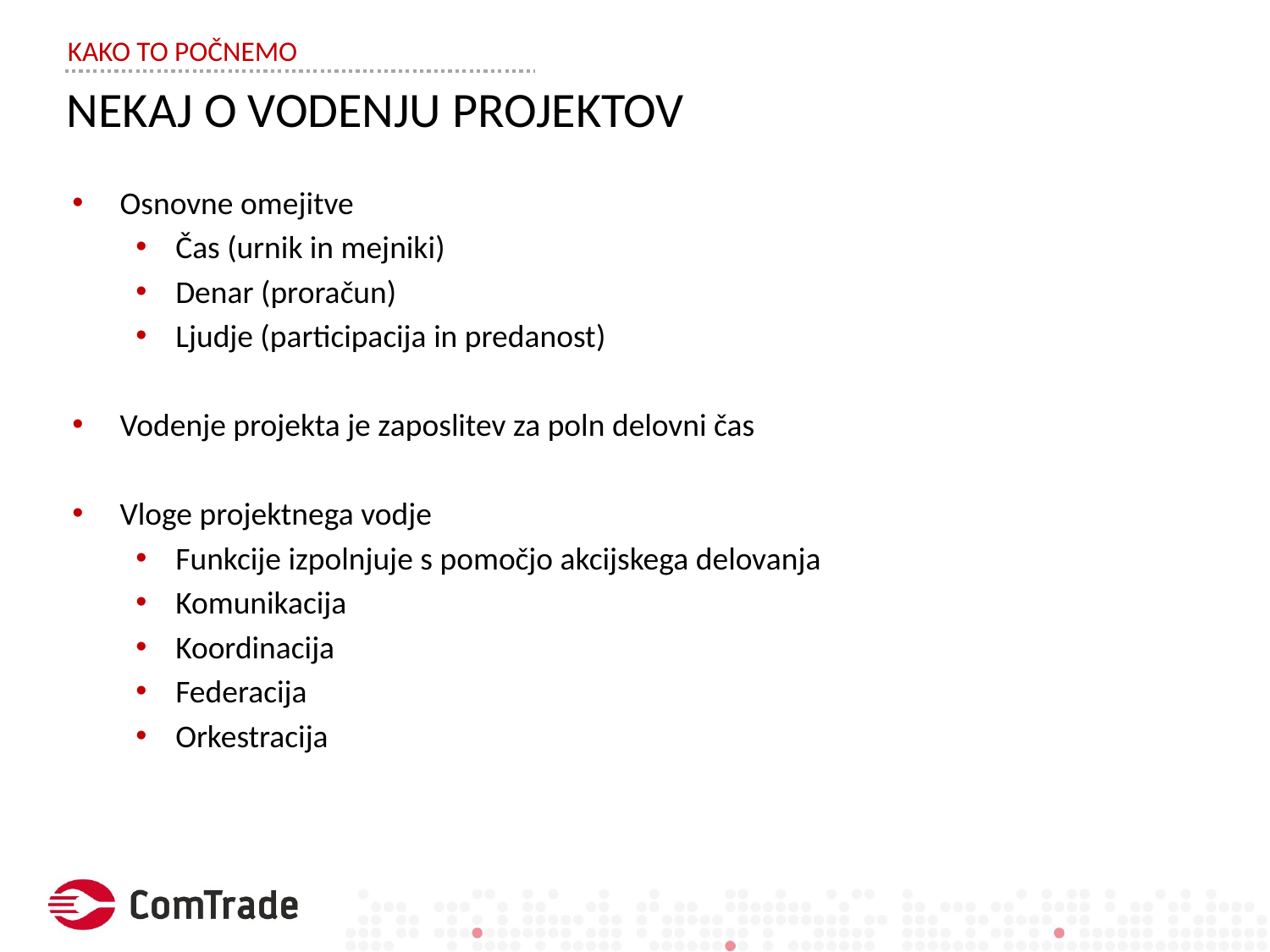

KAKO TO POČNEMO
NEKAJ O VODENJU PROJEKTOV
Osnovne omejitve
Čas (urnik in mejniki)
Denar (proračun)
Ljudje (participacija in predanost)

Vodenje projekta je zaposlitev za poln delovni čas

Vloge projektnega vodje
Funkcije izpolnjuje s pomočjo akcijskega delovanja
Komunikacija
Koordinacija
Federacija
Orkestracija